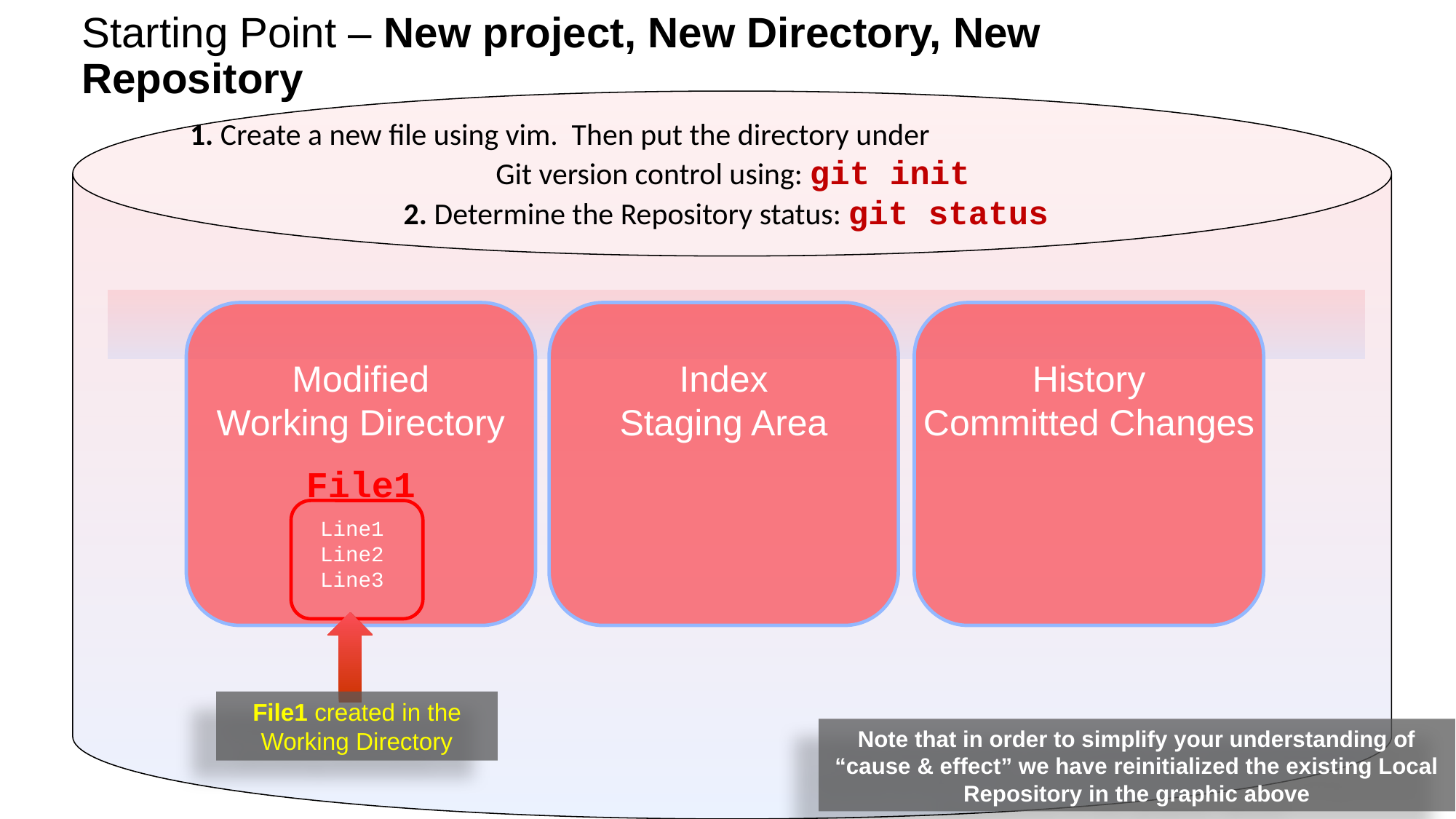

# Starting Point – New project, New Directory, New Repository

1. Create a new file using vim.  Then put the directory under                                                   Git version control using: git init
2. Determine the Repository status: git status

Modified
Working Directory

File1

Index
Staging Area

History
Committed Changes

Line1
Line2
Line3

File1 created in the
Working Directory
Note that in order to simplify your understanding of “cause & effect” we have reinitialized the existing Local Repository in the graphic above